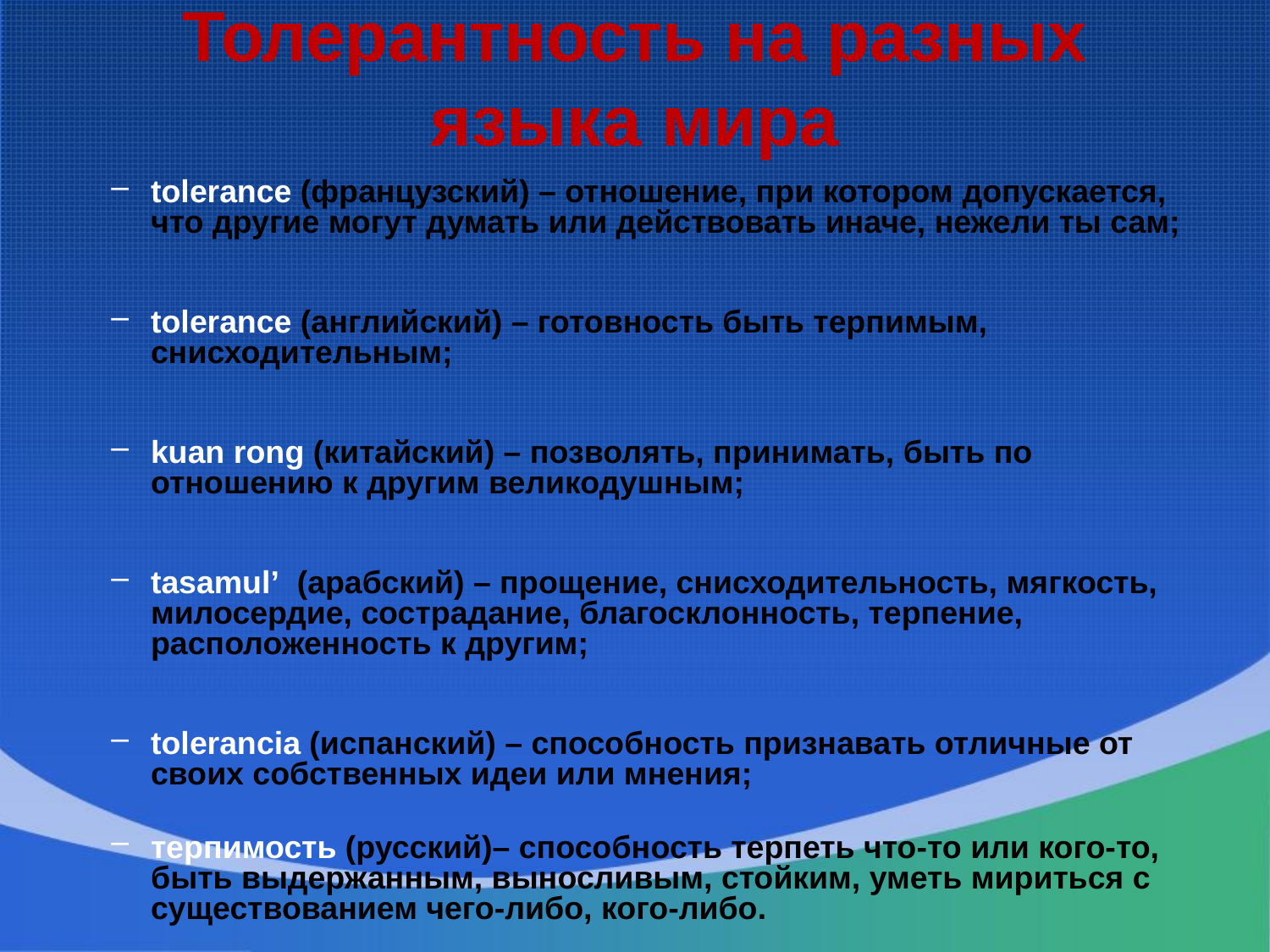

# Толерантность на разных языка мира

tolerance (французский) – отношение, при котором допускается, что другие могут думать или действовать иначе, нежели ты сам;

tolerance (английский) – готовность быть терпимым, снисходительным;

kuan rong (китайский) – позволять, принимать, быть по отношению к другим великодушным;

tasamul’  (арабский) – прощение, снисходительность, мягкость, милосердие, сострадание, благосклонность, терпение, расположенность к другим;

tolerancia (испанский) – способность признавать отличные от своих собственных идеи или мнения;

терпимость (русский)– способность терпеть что-то или кого-то, быть выдержанным, выносливым, стойким, уметь мириться с существованием чего-либо, кого-либо.